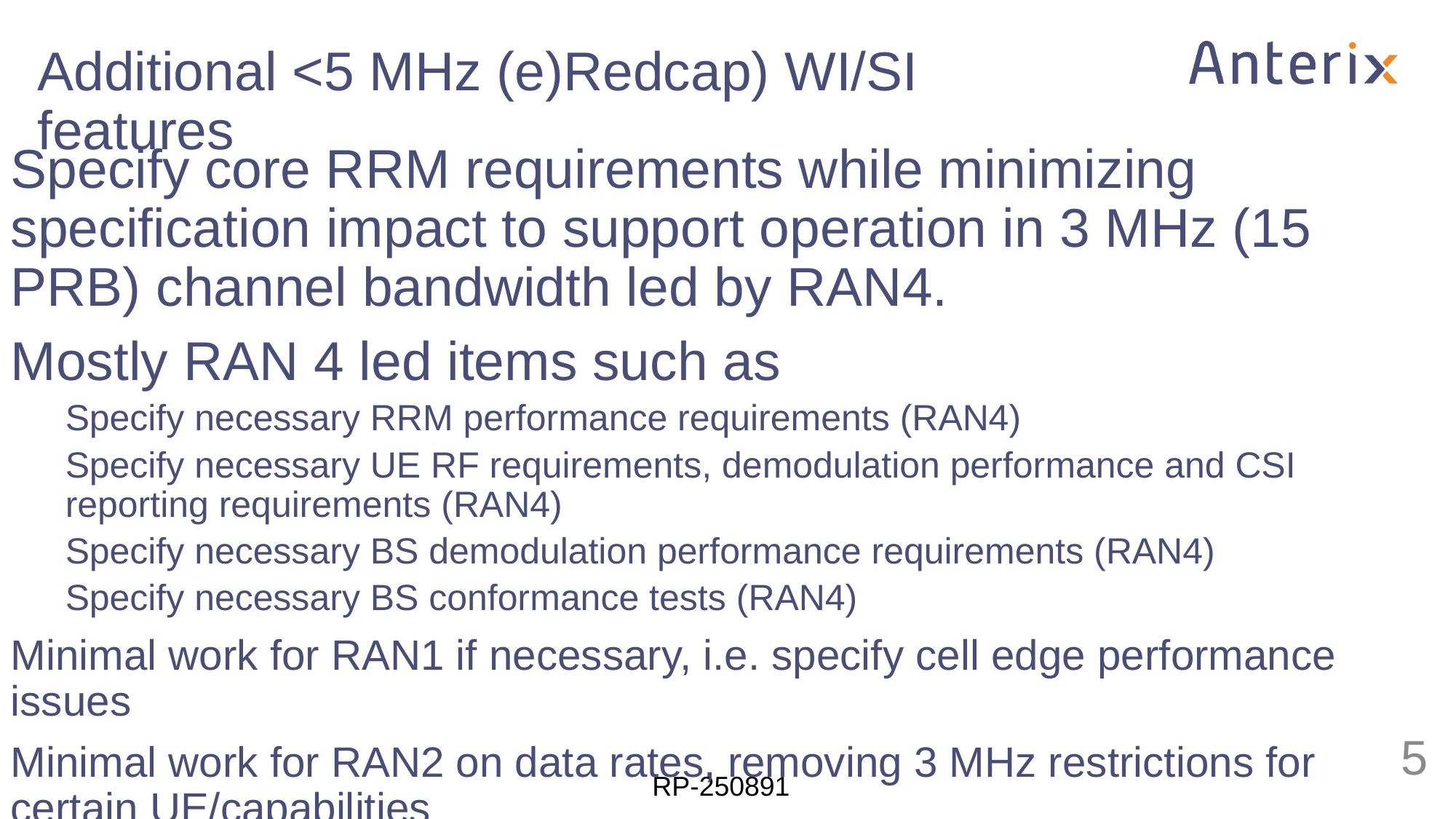

Additional <5 MHz (e)Redcap) WI/SI features
Specify core RRM requirements while minimizing specification impact to support operation in 3 MHz (15 PRB) channel bandwidth led by RAN4.
Mostly RAN 4 led items such as
Specify necessary RRM performance requirements (RAN4)
Specify necessary UE RF requirements, demodulation performance and CSI reporting requirements (RAN4)
Specify necessary BS demodulation performance requirements (RAN4)
Specify necessary BS conformance tests (RAN4)
Minimal work for RAN1 if necessary, i.e. specify cell edge performance issues
Minimal work for RAN2 on data rates, removing 3 MHz restrictions for certain UE/capabilities

5